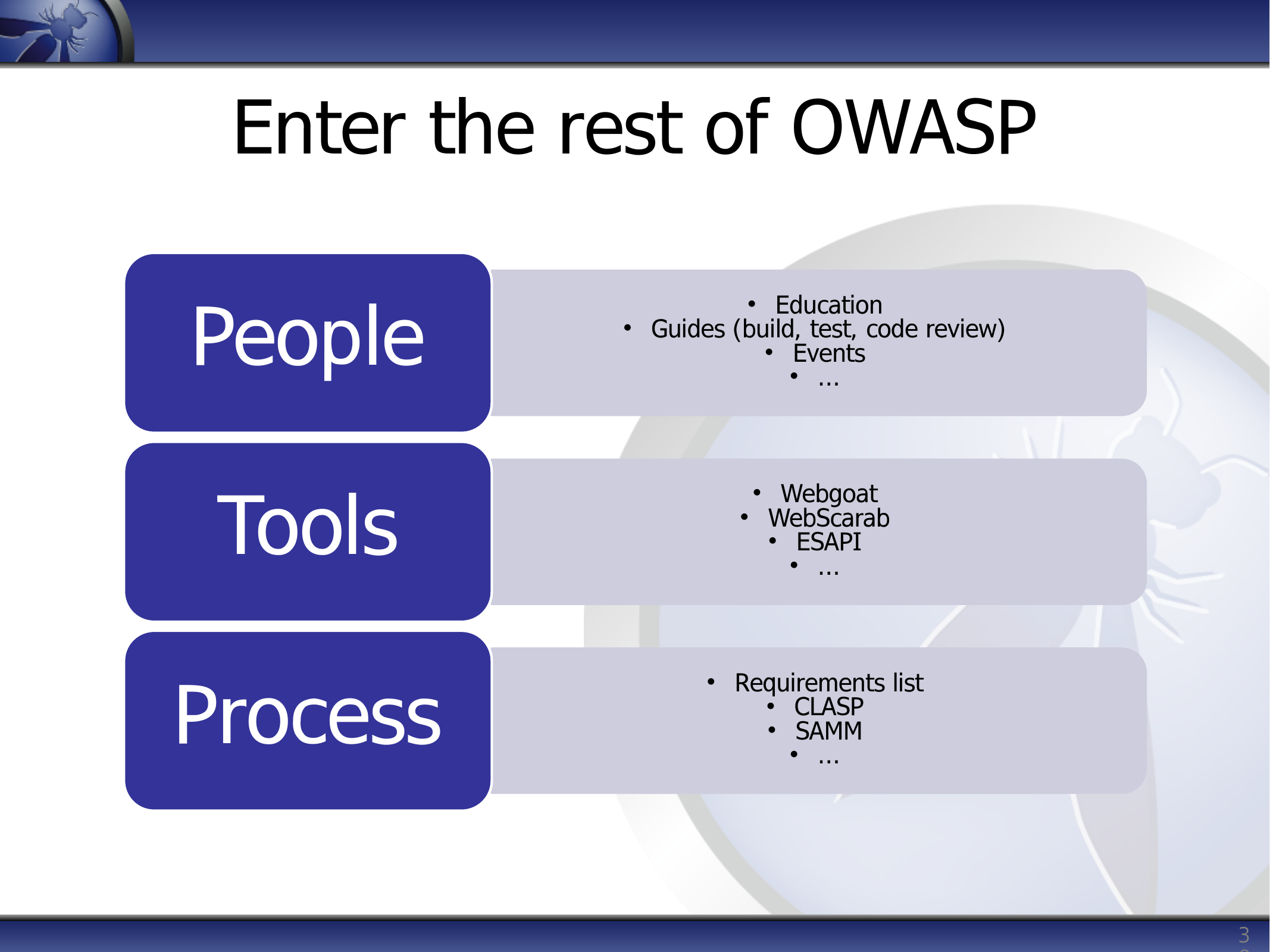

# Enter the rest of OWASP
People
Education
Guides (build, test, code review)
Events
Tools
Webgoat
WebScarab
ESAPI
...
Process
Requirements list
...
SAMM
CLASP
...
39